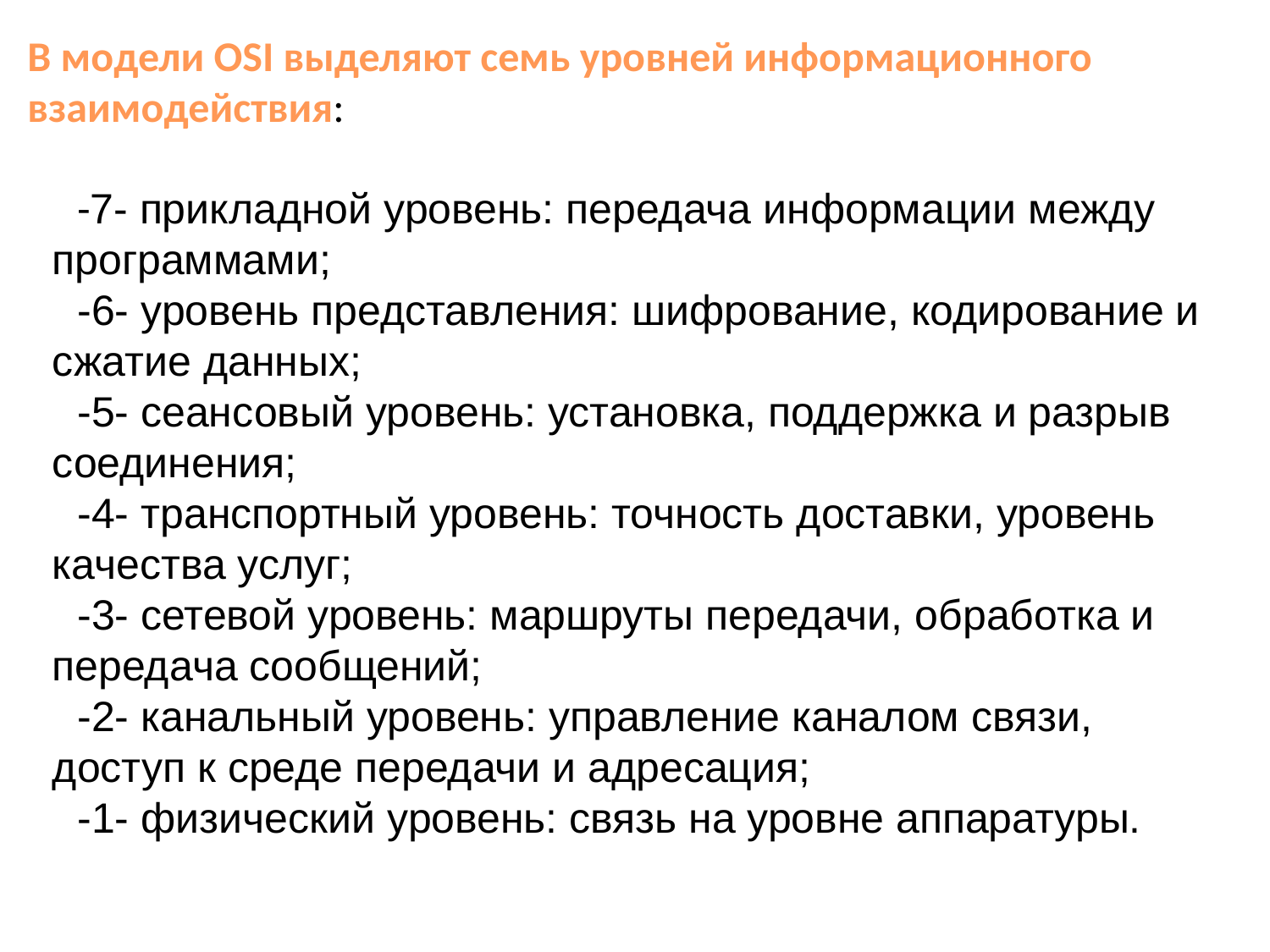

В модели OSI выделяют семь уровней информационного взаимодействия:

-7- прикладной уровень: передача информации между программами;
-6- уровень представления: шифрование, кодирование и сжатие данных;
-5- сеансовый уровень: установка, поддержка и разрыв соединения;
-4- транспортный уровень: точность доставки, уровень качества услуг;
-3- сетевой уровень: маршруты передачи, обработка и передача сообщений;
-2- канальный уровень: управление каналом связи, доступ к среде передачи и адресация;
-1- физический уровень: cвязь на уровне аппаратуры.